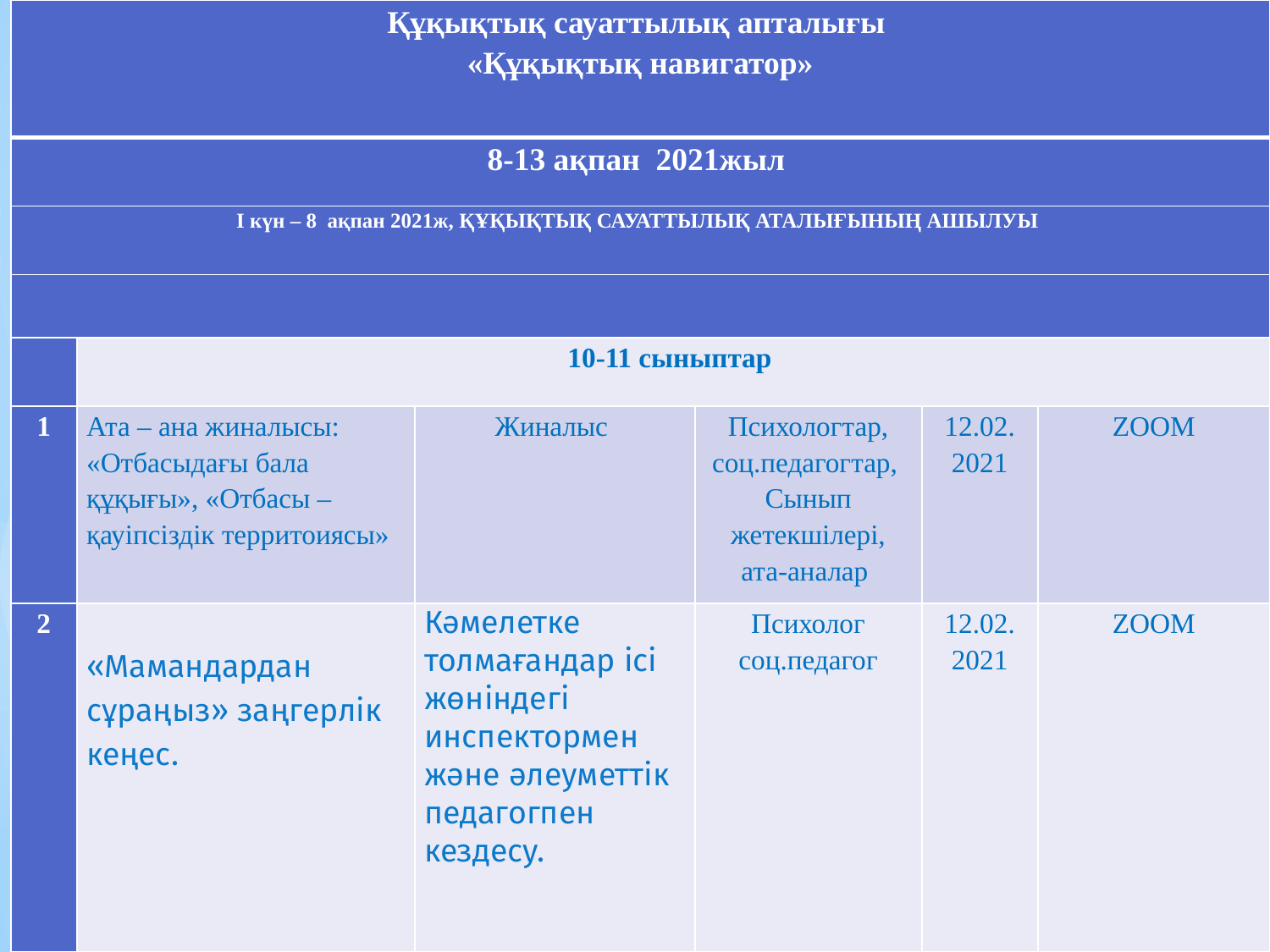

| Құқықтық сауаттылық апталығы «Құқықтық навигатор» |  |  |  |  |  |
| --- | --- | --- | --- | --- | --- |
| 8-13 ақпан 2021жыл |  |  |  |  |  |
| І күн – 8 ақпан 2021ж, ҚҰҚЫҚТЫҚ САУАТТЫЛЫҚ АТАЛЫҒЫНЫҢ АШЫЛУЫ |  |  |  |  |  |
|  |  |  |  |  |  |
|  | 10-11 сыныптар |  |  |  |  |
| 1 | Ата – ана жиналысы: «Отбасыдағы бала құқығы», «Отбасы – қауіпсіздік территоиясы» | Жиналыс | Психологтар, соц.педагогтар, Сынып жетекшілері, ата-аналар | 12.02. 2021 | ZOOM |
| 2 | «Мамандардан сұраңыз» заңгерлік кеңес. | Кәмелетке толмағандар ісі жөніндегі инспектормен және әлеуметтік педагогпен кездесу. | Психолог соц.педагог | 12.02. 2021 | ZOOM |